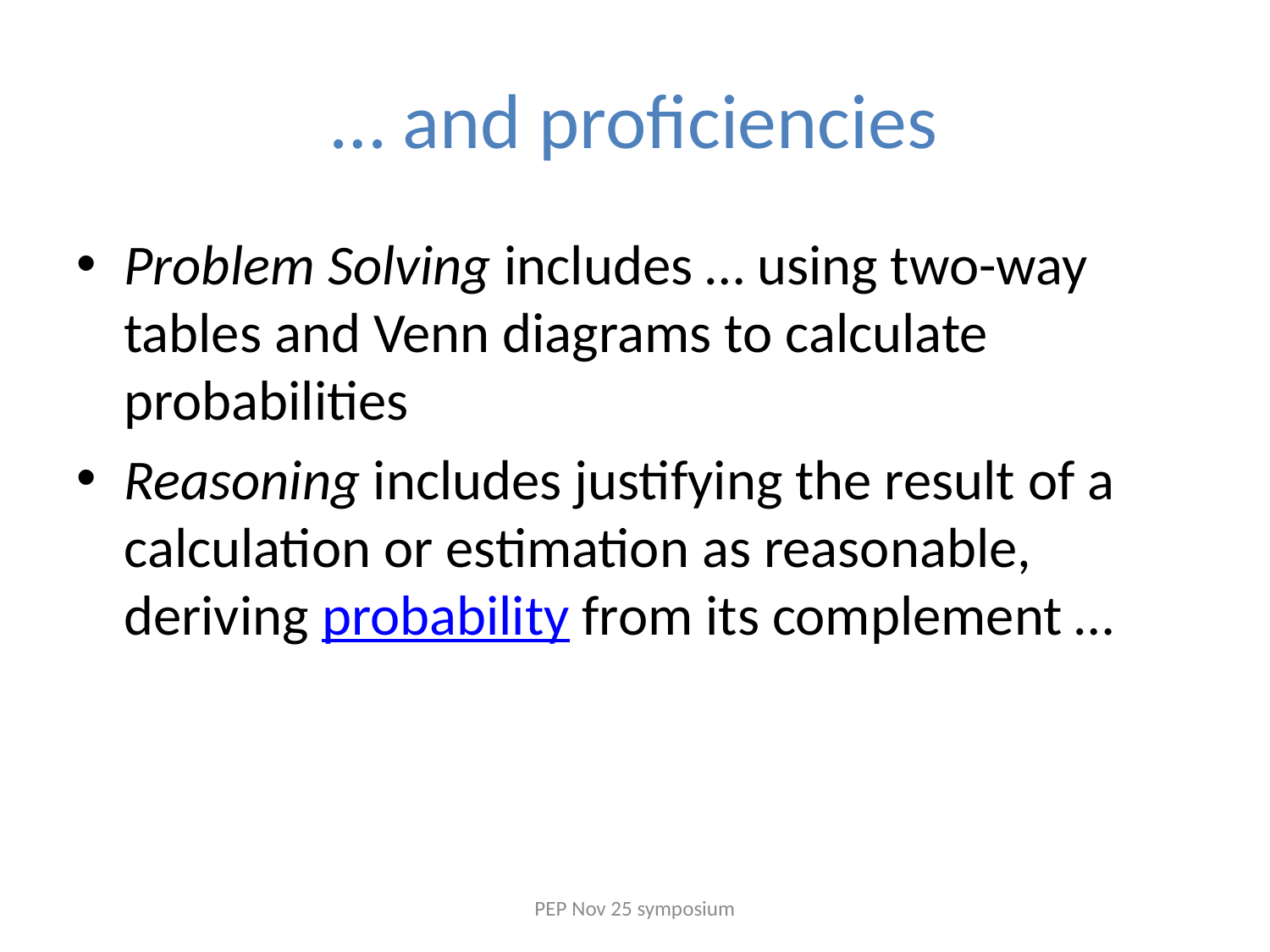

# … and proficiencies
Problem Solving includes … using two-way tables and Venn diagrams to calculate probabilities
Reasoning includes justifying the result of a calculation or estimation as reasonable,  deriving probability from its complement …

PEP Nov 25 symposium